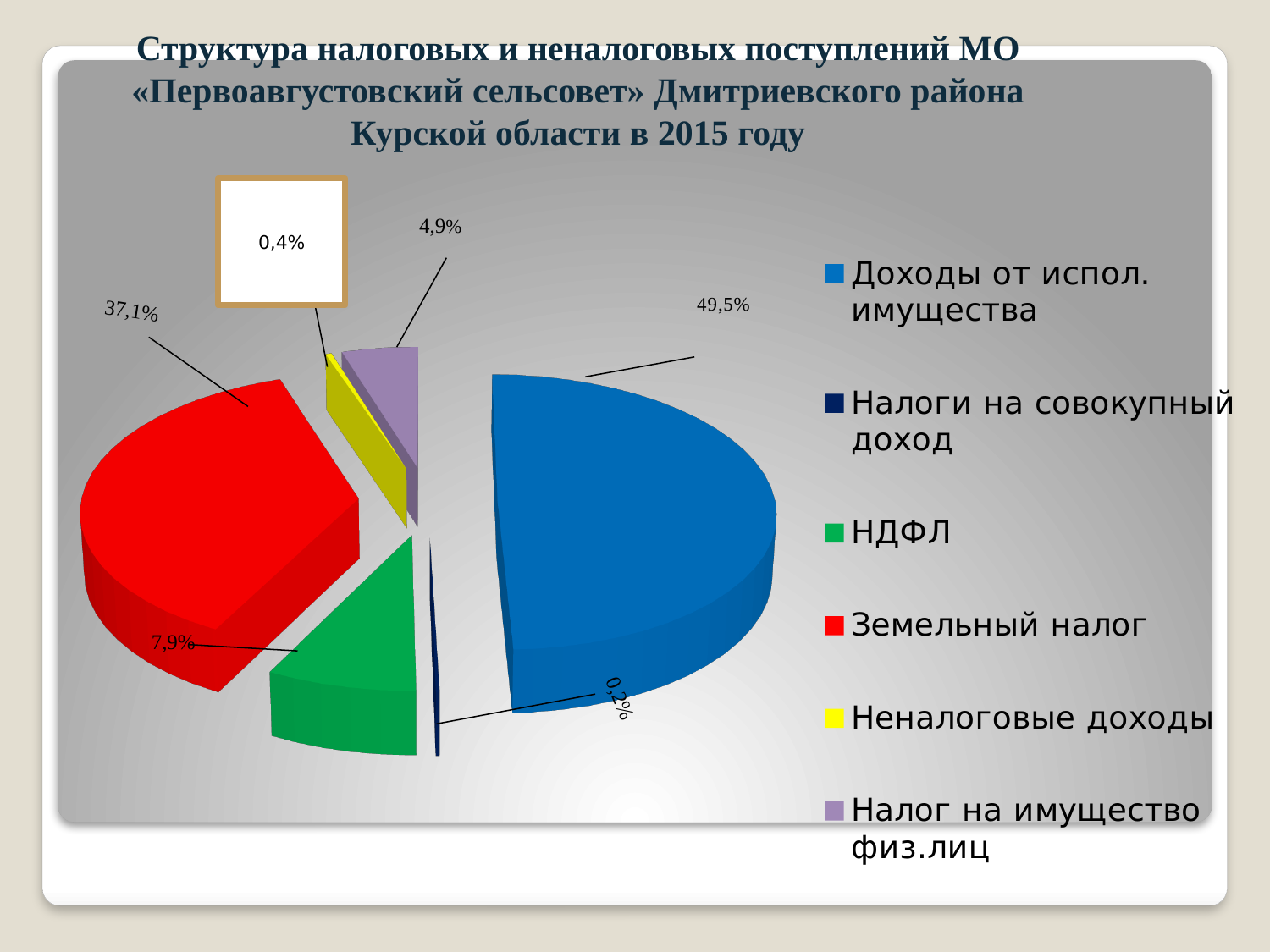

# Структура налоговых и неналоговых поступлений МО «Первоавгустовский сельсовет» Дмитриевского района Курской области в 2015 году
0,4%

[unsupported chart]